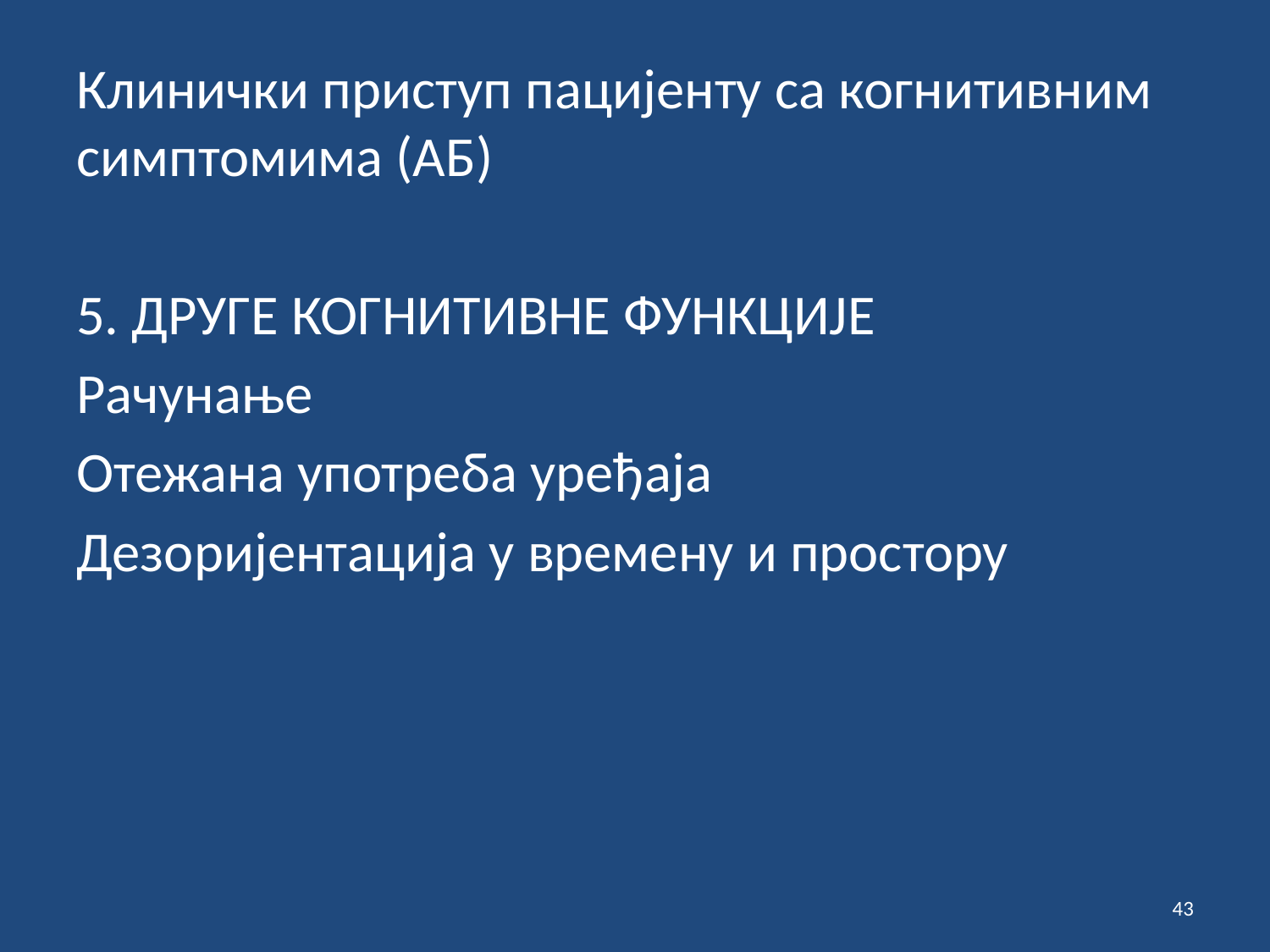

#
Клинички приступ пацијенту са когнитивним симптомима (АБ)

5. ДРУГЕ КОГНИТИВНЕ ФУНКЦИЈЕ
Рачунање
Отежана употреба уређаја
Дезоријентација у времену и простору
43